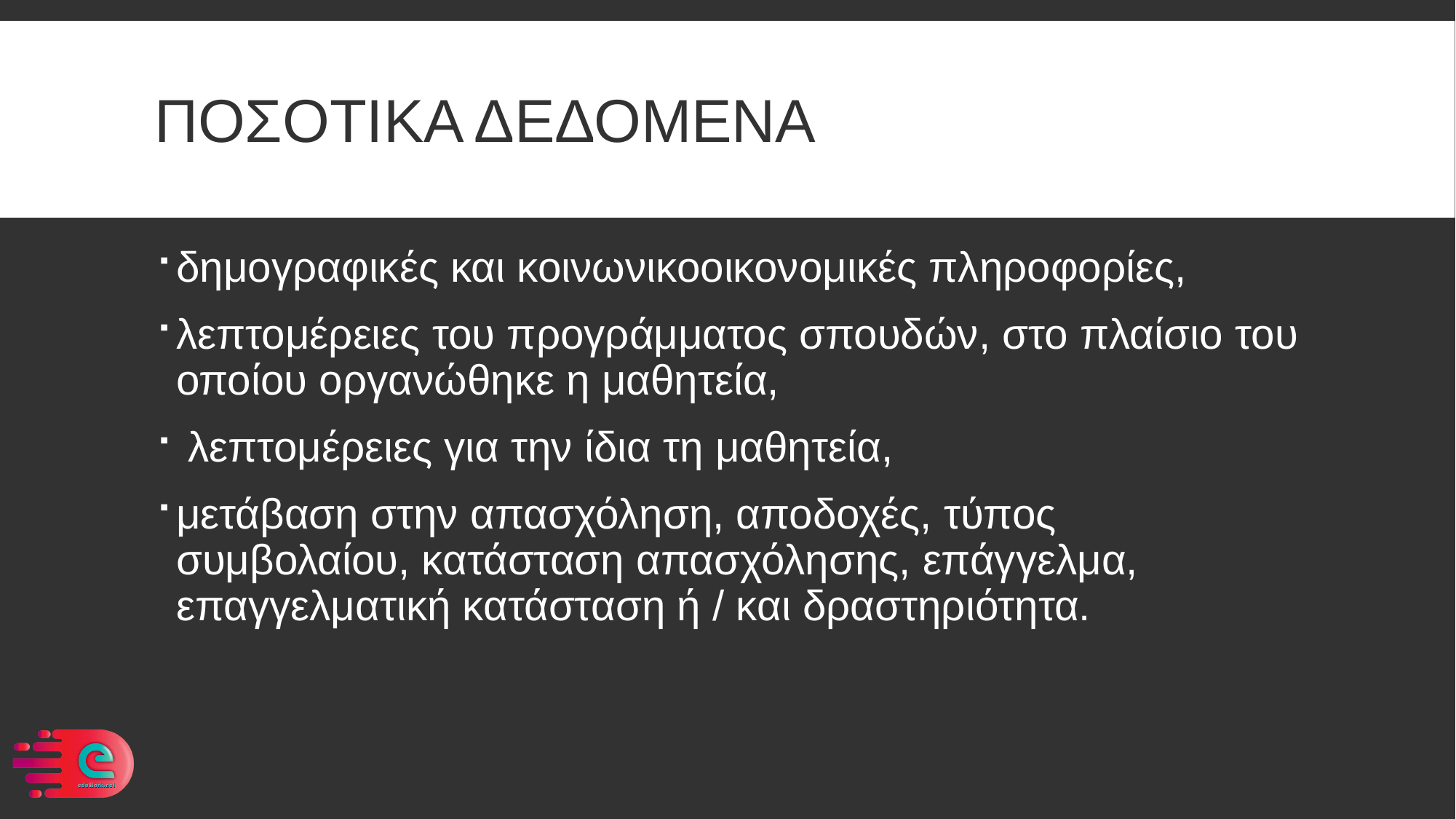

# ΠΟΣΟΤΙΚΑ ΔΕΔΟΜΕΝΑ
δημογραφικές και κοινωνικοοικονομικές πληροφορίες,
λεπτομέρειες του προγράμματος σπουδών, στο πλαίσιο του οποίου οργανώθηκε η μαθητεία,
 λεπτομέρειες για την ίδια τη μαθητεία,
μετάβαση στην απασχόληση, αποδοχές, τύπος συμβολαίου, κατάσταση απασχόλησης, επάγγελμα, επαγγελματική κατάσταση ή / και δραστηριότητα.